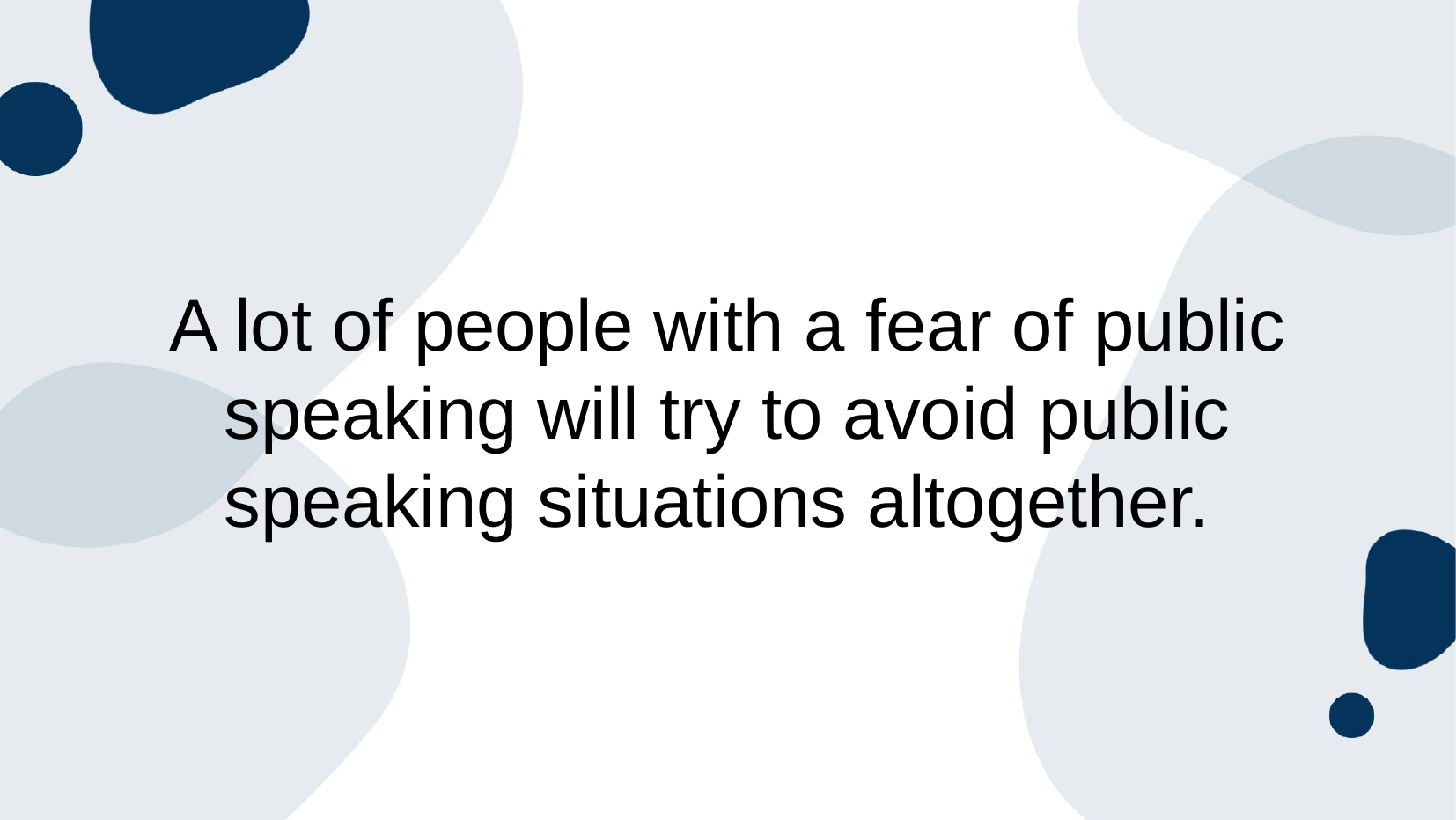

# A lot of people with a fear of public speaking will try to avoid public speaking situations altogether.